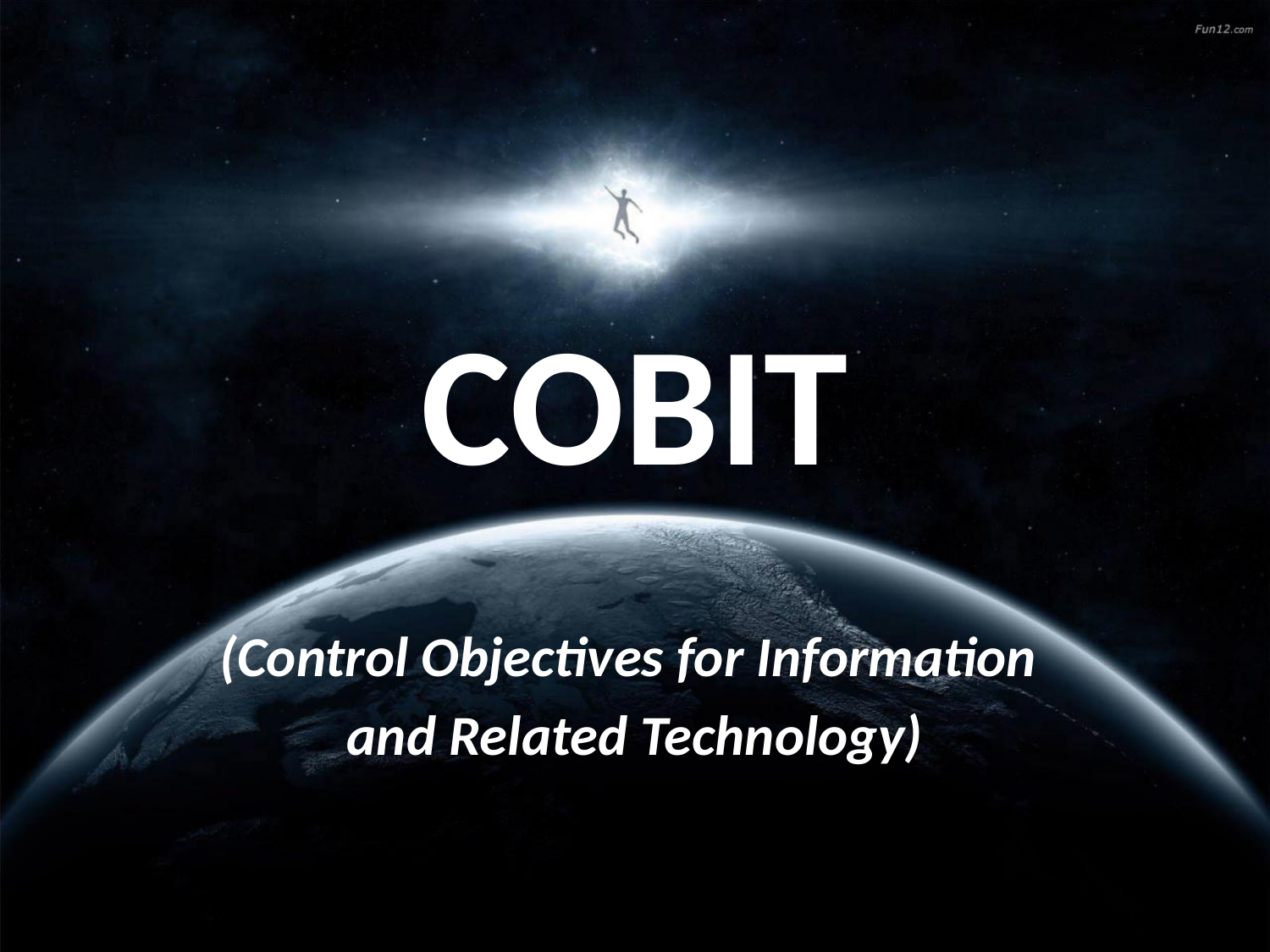

# COBIT
(Control Objectives for Information
and Related Technology)